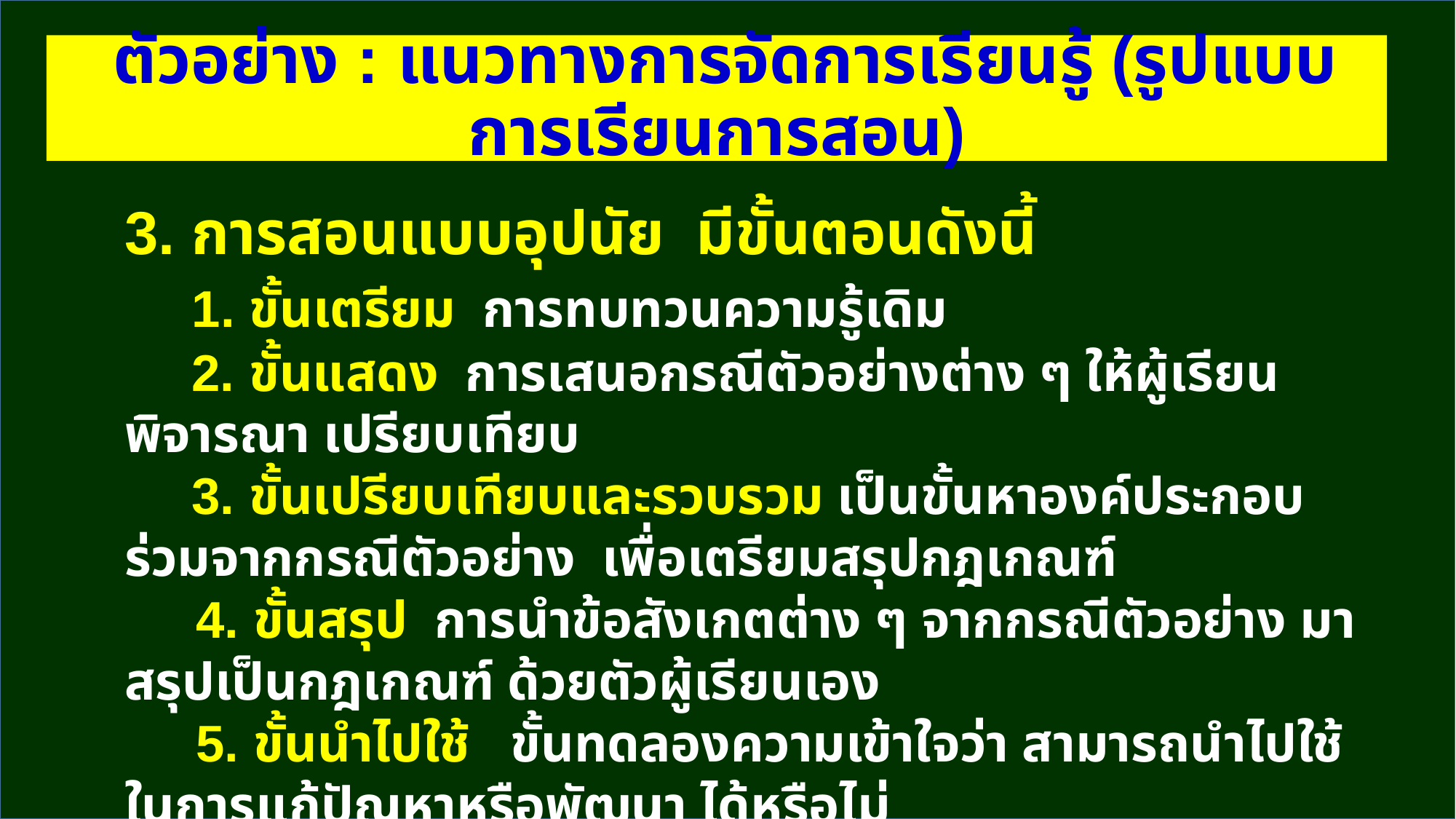

ตัวอย่าง : แนวทางการจัดการเรียนรู้ (รูปแบบการเรียนการสอน)
3. การสอนแบบอุปนัย  มีขั้นตอนดังนี้
    1. ขั้นเตรียม  การทบทวนความรู้เดิม
     2. ขั้นแสดง  การเสนอกรณีตัวอย่างต่าง ๆ ให้ผู้เรียนพิจารณา เปรียบเทียบ
     3. ขั้นเปรียบเทียบและรวบรวม เป็นขั้นหาองค์ประกอบร่วมจากกรณีตัวอย่าง  เพื่อเตรียมสรุปกฎเกณฑ์
     4. ขั้นสรุป  การนำข้อสังเกตต่าง ๆ จากกรณีตัวอย่าง มาสรุปเป็นกฎเกณฑ์ ด้วยตัวผู้เรียนเอง
     5. ขั้นนำไปใช้   ขั้นทดลองความเข้าใจว่า สามารถนำไปใช้ในการแก้ปัญหาหรือพัฒนา ได้หรือไม่